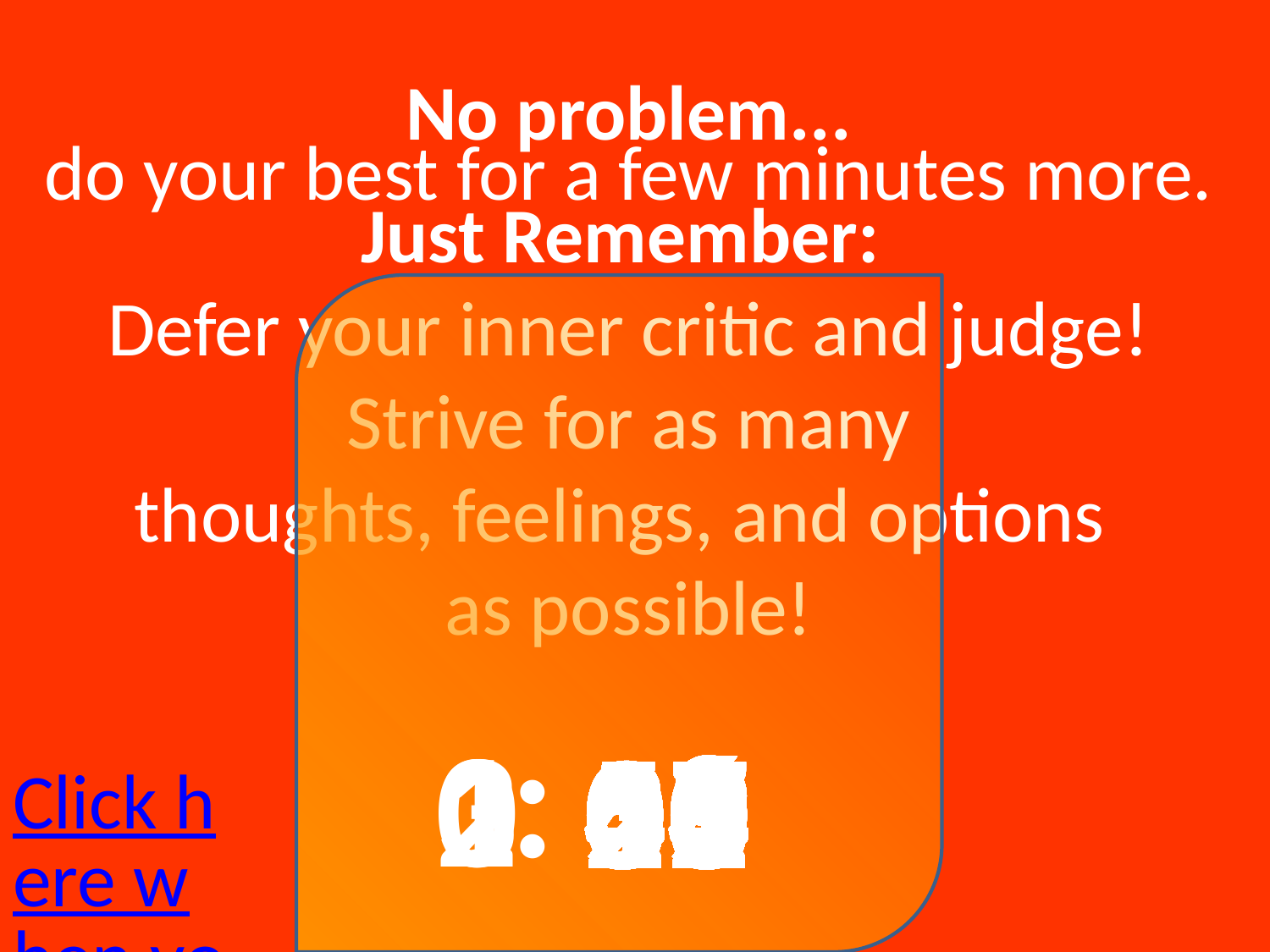

No problem...
do your best for a few minutes more.
Just Remember:
Defer your inner critic and judge!
 Strive for as many
thoughts, feelings, and options
as possible!

Click here when you’re finished!
:
3
2
1
0
00
59
58
57
56
55
54
53
52
51
50
49
48
47
46
45
44
43
42
41
40
39
38
37
36
35
34
33
32
31
30
29
28
27
26
25
24
23
22
21
20
19
18
17
16
15
14
13
12
11
10
09
08
07
06
05
04
03
02
01
00
59
58
57
56
55
54
53
52
51
50
49
48
47
46
45
44
43
42
41
40
39
38
37
36
35
34
33
32
31
30
29
28
27
26
25
24
23
22
21
20
19
18
17
16
15
14
13
12
11
10
09
08
07
06
05
04
03
02
01
00
59
58
57
56
55
54
53
52
51
50
49
48
47
46
45
44
43
42
41
40
39
38
37
36
35
34
33
32
31
30
29
28
27
26
25
24
23
22
21
20
19
18
17
16
15
14
13
12
11
10
09
08
07
06
05
04
03
02
01
00